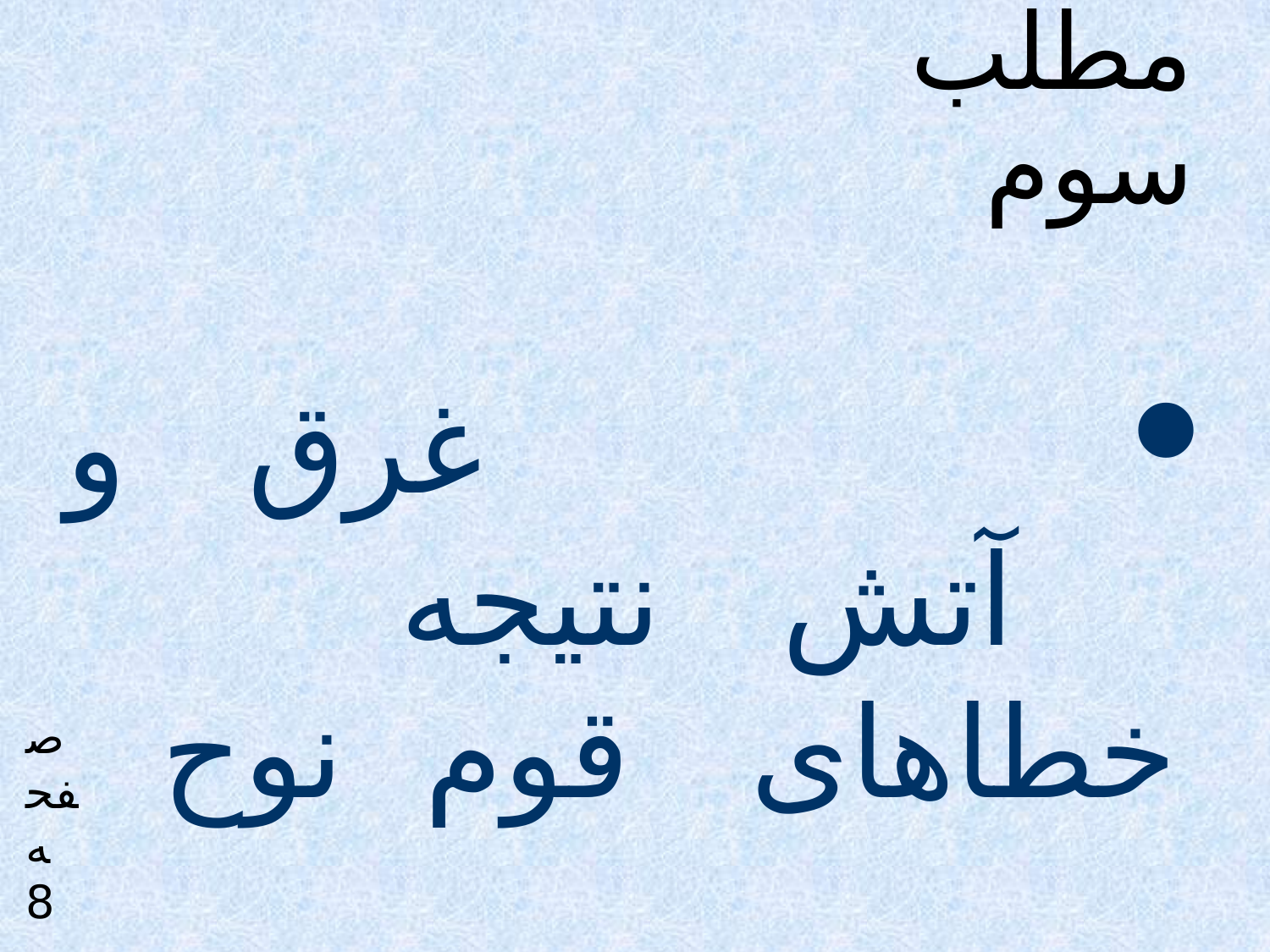

# جهت  هدایتی  مطلب  سوم
                غرق   و     آتش   نتیجه     خطاهای   قوم  نوح

نوح  گفت  :پروردگارا   همه    کافران  را  از صفحه  روزگار  محو  کن  و  مغفرت  خود  را  نصیب  من ،  پدر  و مادرم  و مؤمنان  گردان
صفحه 8